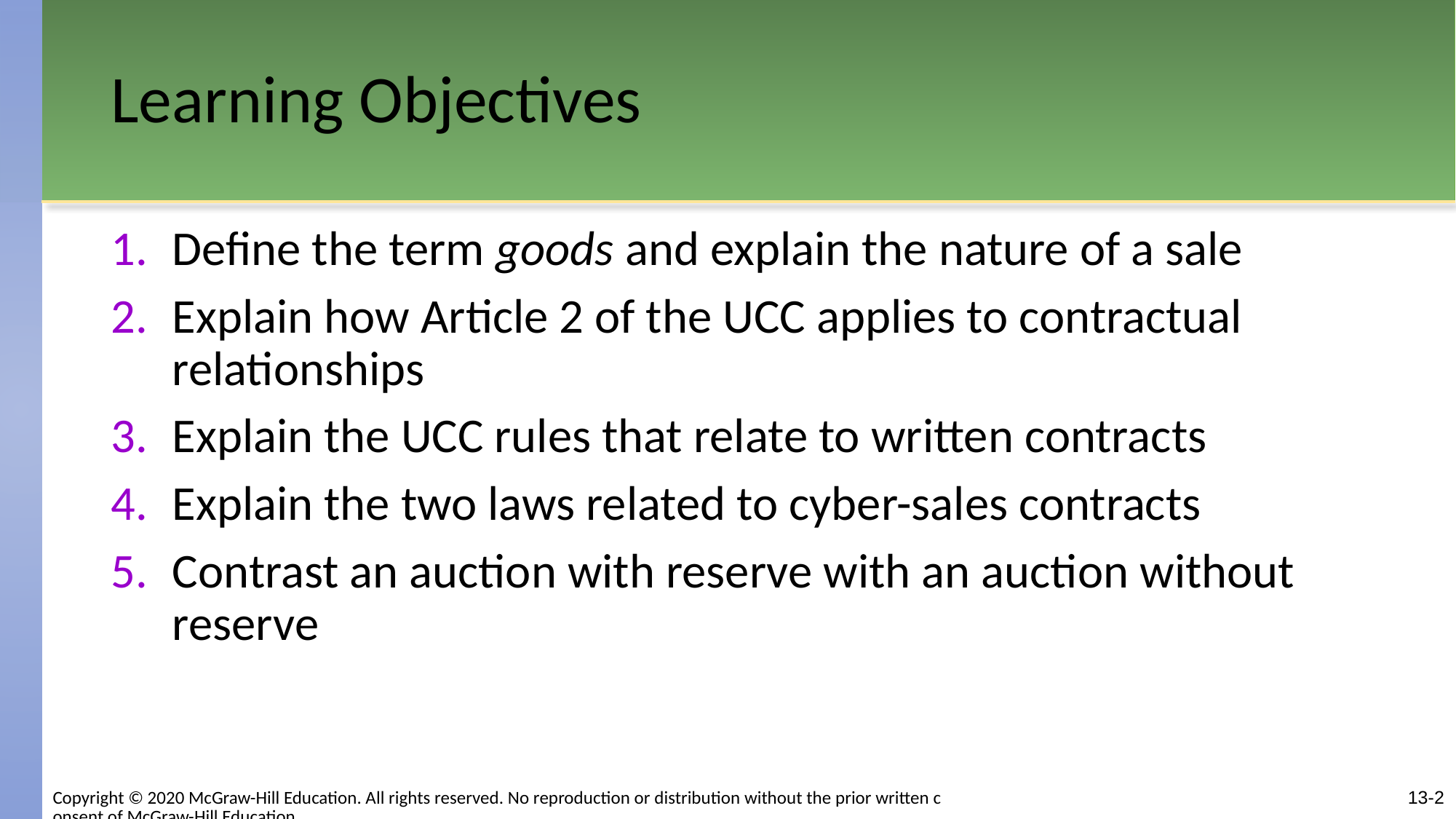

# Learning Objectives
Define the term goods and explain the nature of a sale
Explain how Article 2 of the UCC applies to contractual relationships
Explain the UCC rules that relate to written contracts
Explain the two laws related to cyber-sales contracts
Contrast an auction with reserve with an auction without reserve
Copyright © 2020 McGraw-Hill Education. All rights reserved. No reproduction or distribution without the prior written consent of McGraw-Hill Education.
13-2